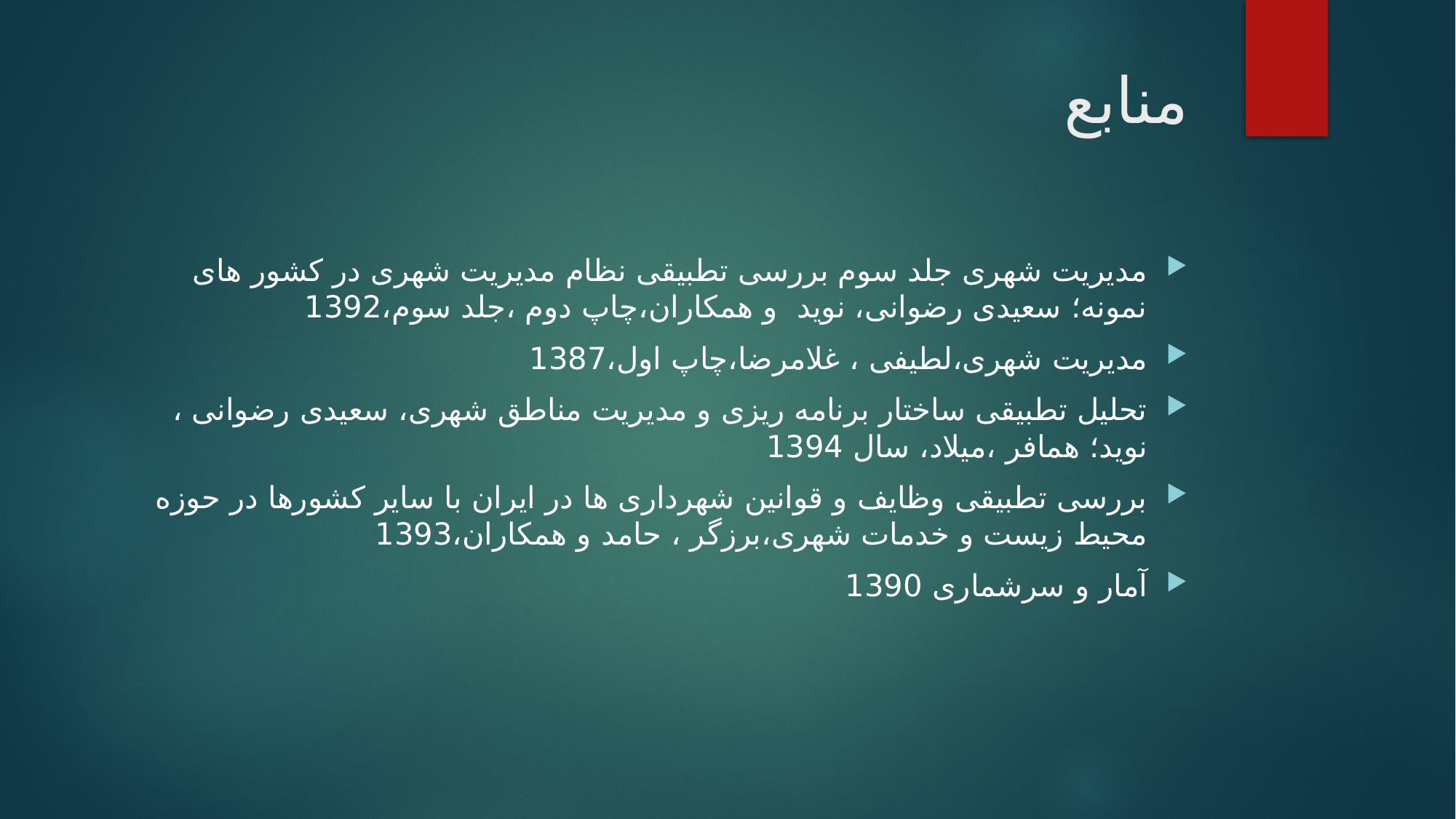

# منابع
مدیریت شهری جلد سوم بررسی تطبیقی نظام مدیریت شهری در کشور های نمونه؛ سعیدی رضوانی، نوید  و همکاران،چاپ دوم ،جلد سوم،1392
مدیریت شهری،لطیفی ، غلامرضا،چاپ اول،1387
تحلیل تطبیقی ساختار برنامه ریزی و مدیریت مناطق شهری، سعیدی رضوانی ، نوید؛ همافر ،میلاد، سال 1394
بررسی تطبیقی وظایف و قوانین شهرداری ها در ایران با سایر کشورها در حوزه محیط زیست و خدمات شهری،برزگر ، حامد و همکاران،1393
آمار و سرشماری 1390